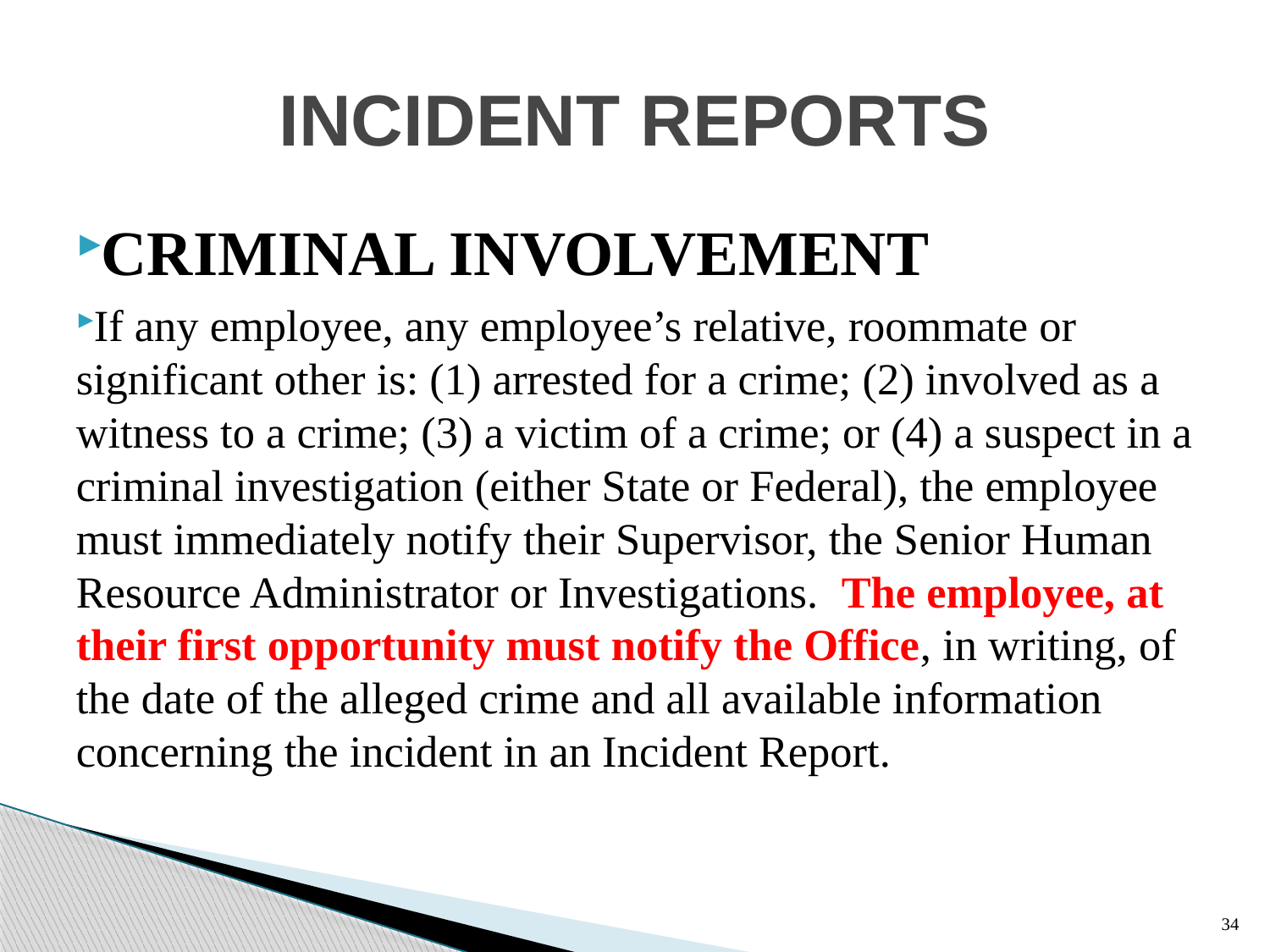

# INCIDENT REPORTS
Criminal Involvement
If any employee, any employee’s relative, roommate or significant other is: (1) arrested for a crime; (2) involved as a witness to a crime; (3) a victim of a crime; or (4) a suspect in a criminal investigation (either State or Federal), the employee must immediately notify their Supervisor, the Senior Human Resource Administrator or Investigations.  The employee, at their first opportunity must notify the Office, in writing, of the date of the alleged crime and all available information concerning the incident in an Incident Report.

34